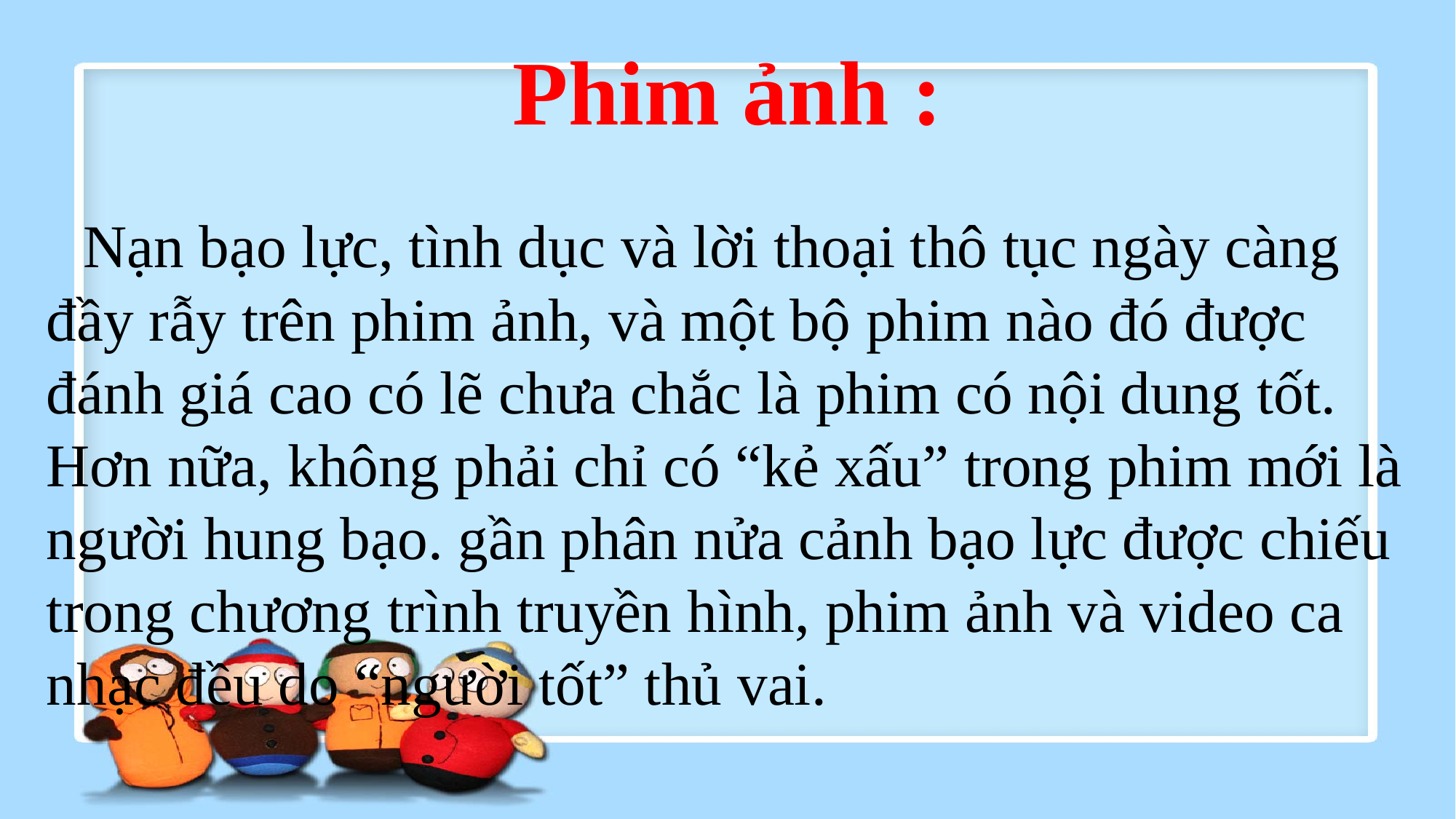

Phim ảnh :
  Nạn bạo lực, tình dục và lời thoại thô tục ngày càng đầy rẫy trên phim ảnh, và một bộ phim nào đó được đánh giá cao có lẽ chưa chắc là phim có nội dung tốt. Hơn nữa, không phải chỉ có “kẻ xấu” trong phim mới là người hung bạo. gần phân nửa cảnh bạo lực được chiếu trong chương trình truyền hình, phim ảnh và video ca nhạc đều do “người tốt” thủ vai.